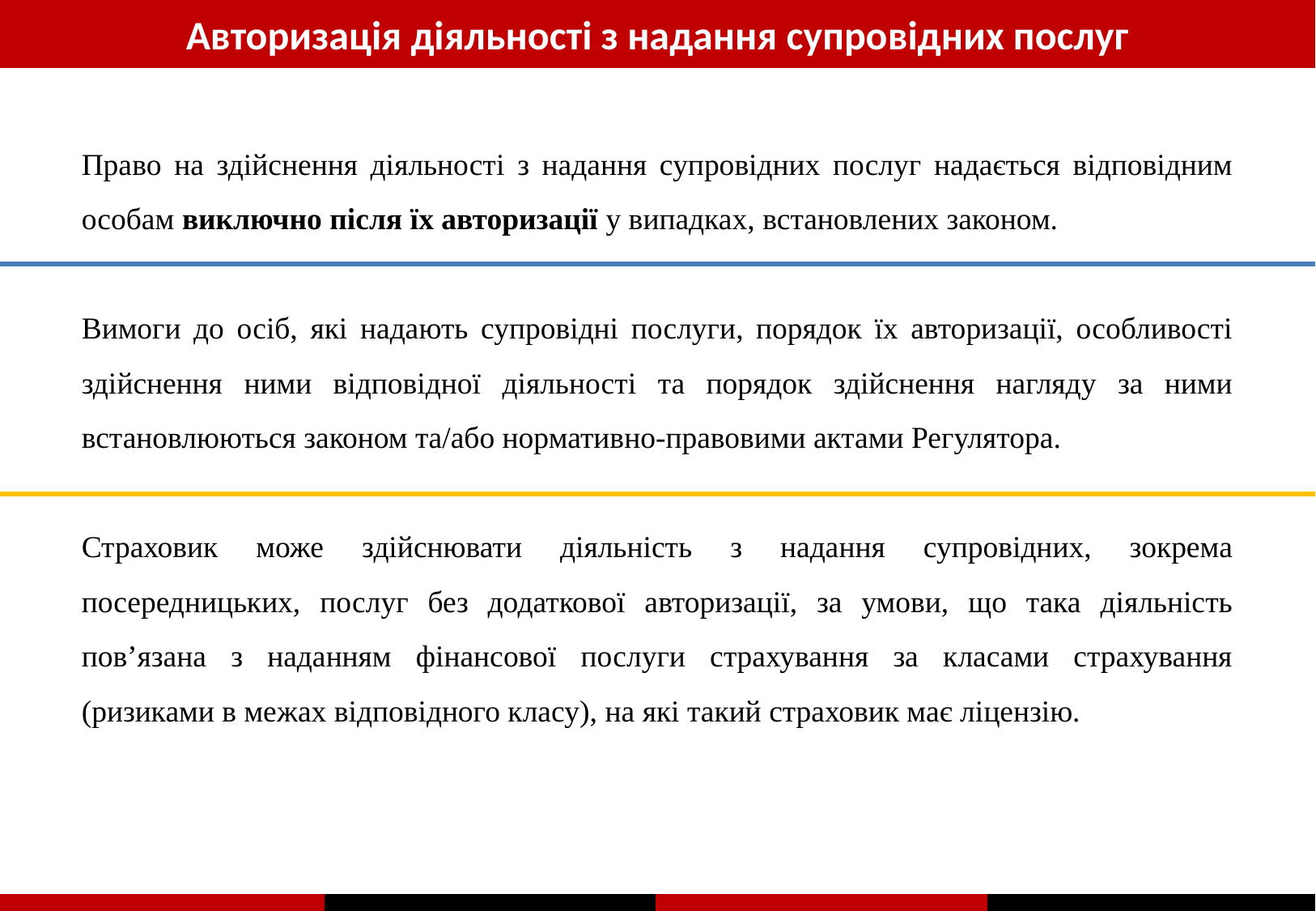

Авторизація діяльності з надання супровідних послуг
Право на здійснення діяльності з надання супровідних послуг надається відповідним особам виключно після їх авторизації у випадках, встановлених законом.

Вимоги до осіб, які надають супровідні послуги, порядок їх авторизації, особливості здійснення ними відповідної діяльності та порядок здійснення нагляду за ними встановлюються законом та/або нормативно-правовими актами Регулятора.

Страховик може здійснювати діяльність з надання супровідних, зокрема посередницьких, послуг без додаткової авторизації, за умови, що така діяльність пов’язана з наданням фінансової послуги страхування за класами страхування (ризиками в межах відповідного класу), на які такий страховик має ліцензію.